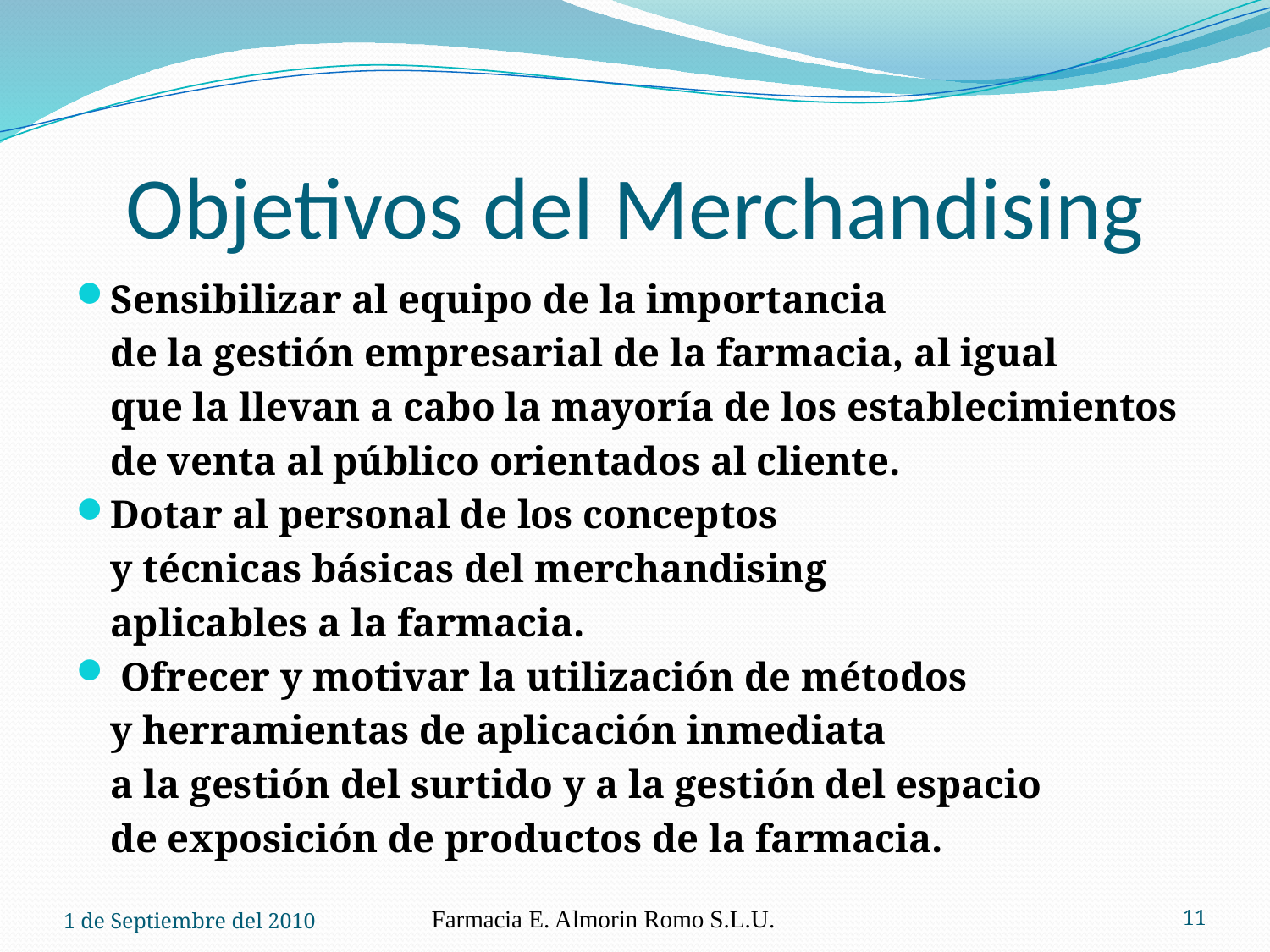

# Objetivos del Merchandising
Sensibilizar al equipo de la importancia
	de la gestión empresarial de la farmacia, al igual
	que la llevan a cabo la mayoría de los establecimientos
	de venta al público orientados al cliente.
Dotar al personal de los conceptos
	y técnicas básicas del merchandising
	aplicables a la farmacia.
 Ofrecer y motivar la utilización de métodos
	y herramientas de aplicación inmediata
	a la gestión del surtido y a la gestión del espacio
	de exposición de productos de la farmacia.
1 de Septiembre del 2010
Farmacia E. Almorin Romo S.L.U.
11